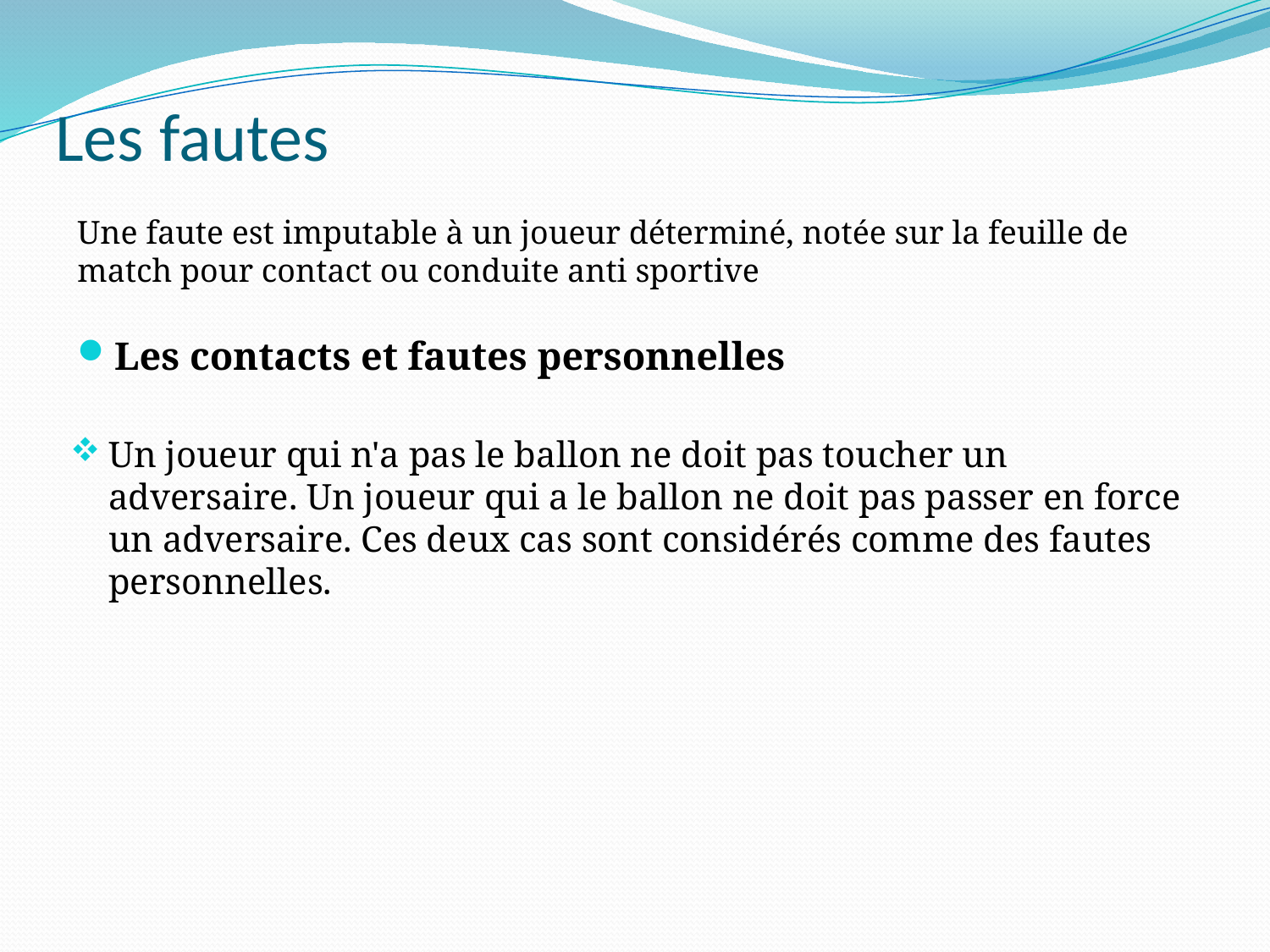

# Les fautes
Une faute est imputable à un joueur déterminé, notée sur la feuille de match pour contact ou conduite anti sportive
Les contacts et fautes personnelles

Un joueur qui n'a pas le ballon ne doit pas toucher un adversaire. Un joueur qui a le ballon ne doit pas passer en force un adversaire. Ces deux cas sont considérés comme des fautes personnelles.